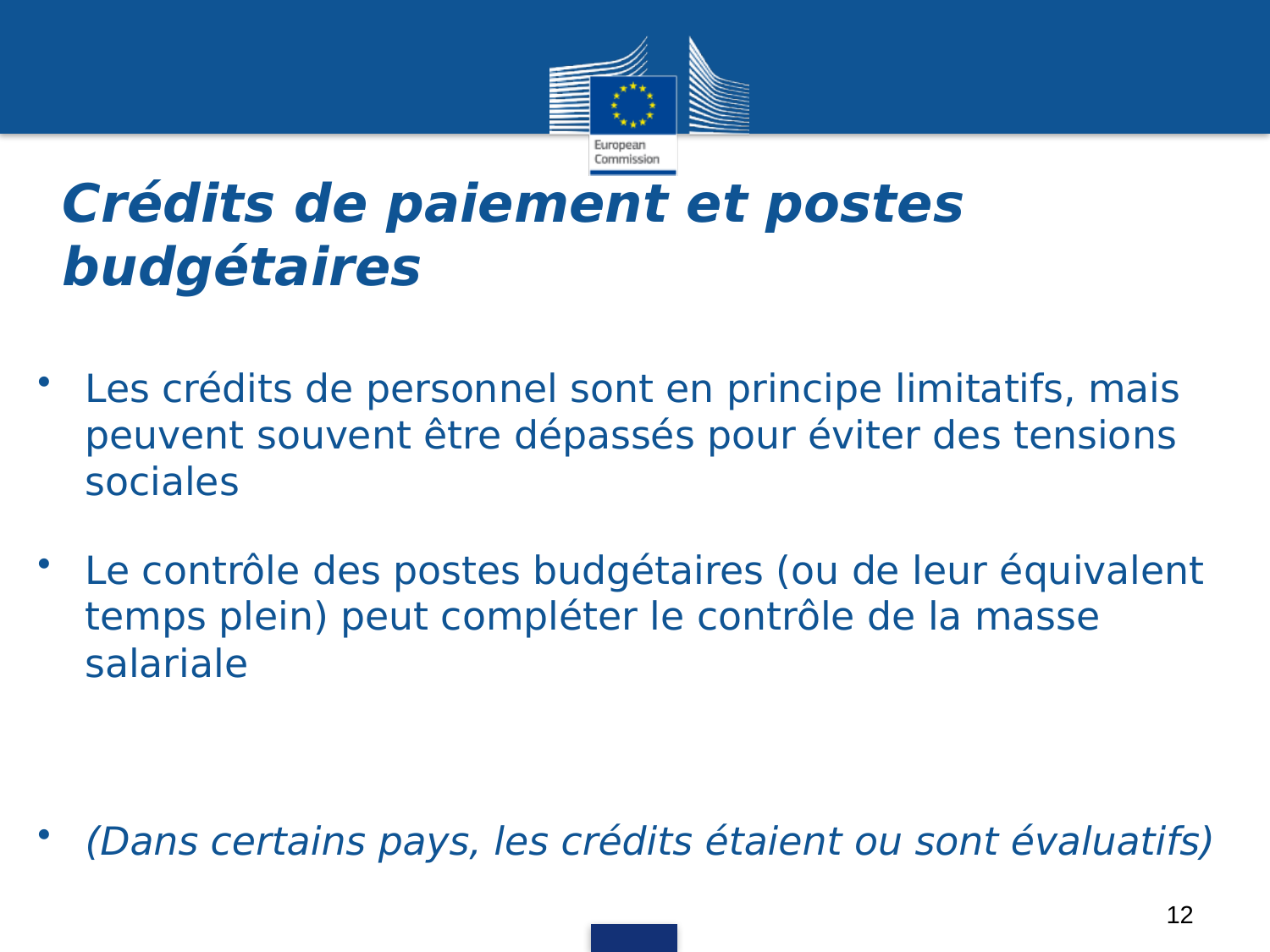

# Crédits de paiement et postes budgétaires
Les crédits de personnel sont en principe limitatifs, mais peuvent souvent être dépassés pour éviter des tensions sociales
Le contrôle des postes budgétaires (ou de leur équivalent temps plein) peut compléter le contrôle de la masse salariale

(Dans certains pays, les crédits étaient ou sont évaluatifs)

12